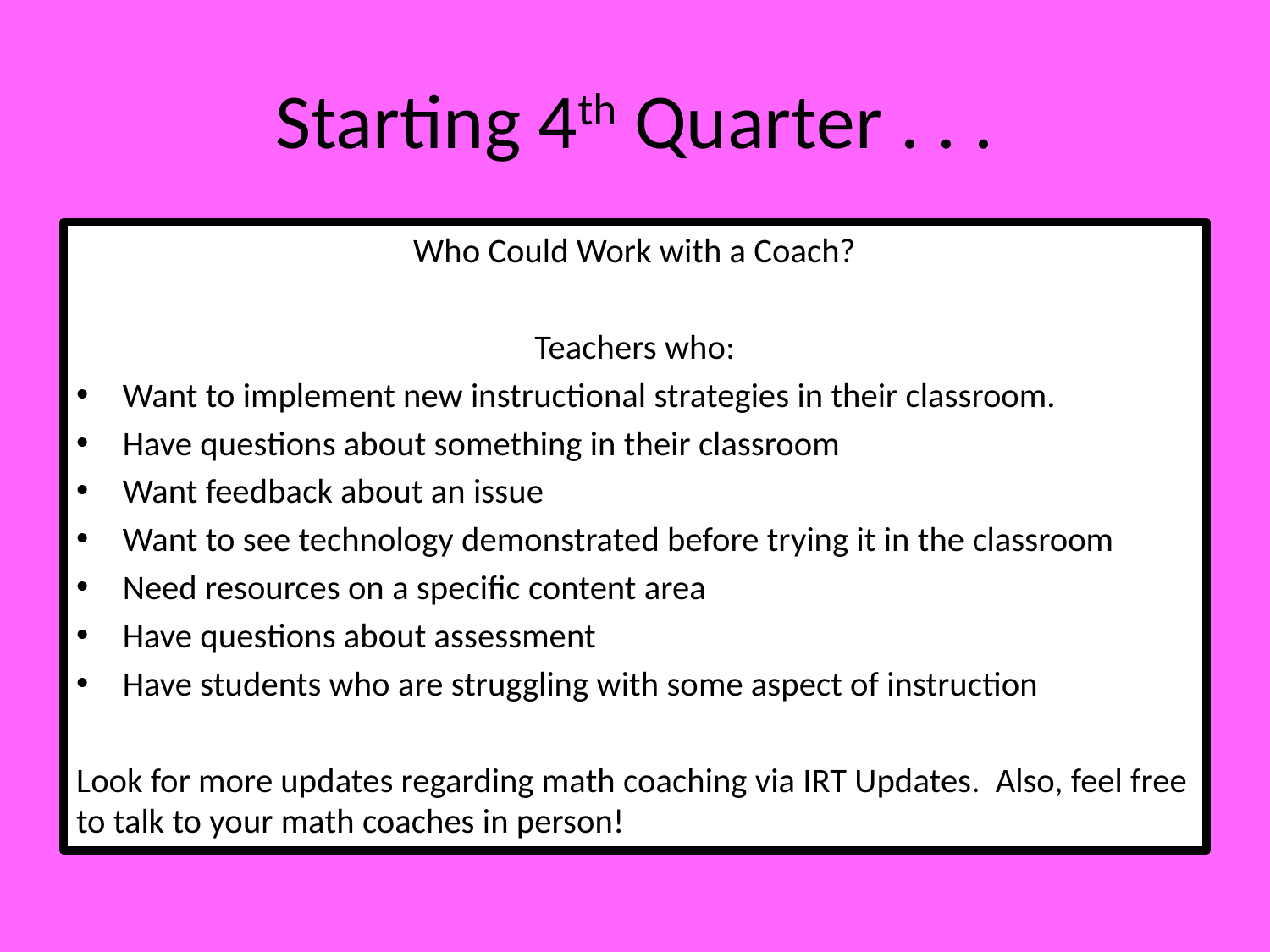

# Starting 4th Quarter . . .
Who Could Work with a Coach?

Teachers who:
Want to implement new instructional strategies in their classroom.
Have questions about something in their classroom
Want feedback about an issue
Want to see technology demonstrated before trying it in the classroom
Need resources on a specific content area
Have questions about assessment
Have students who are struggling with some aspect of instruction

Look for more updates regarding math coaching via IRT Updates.  Also, feel free to talk to your math coaches in person!